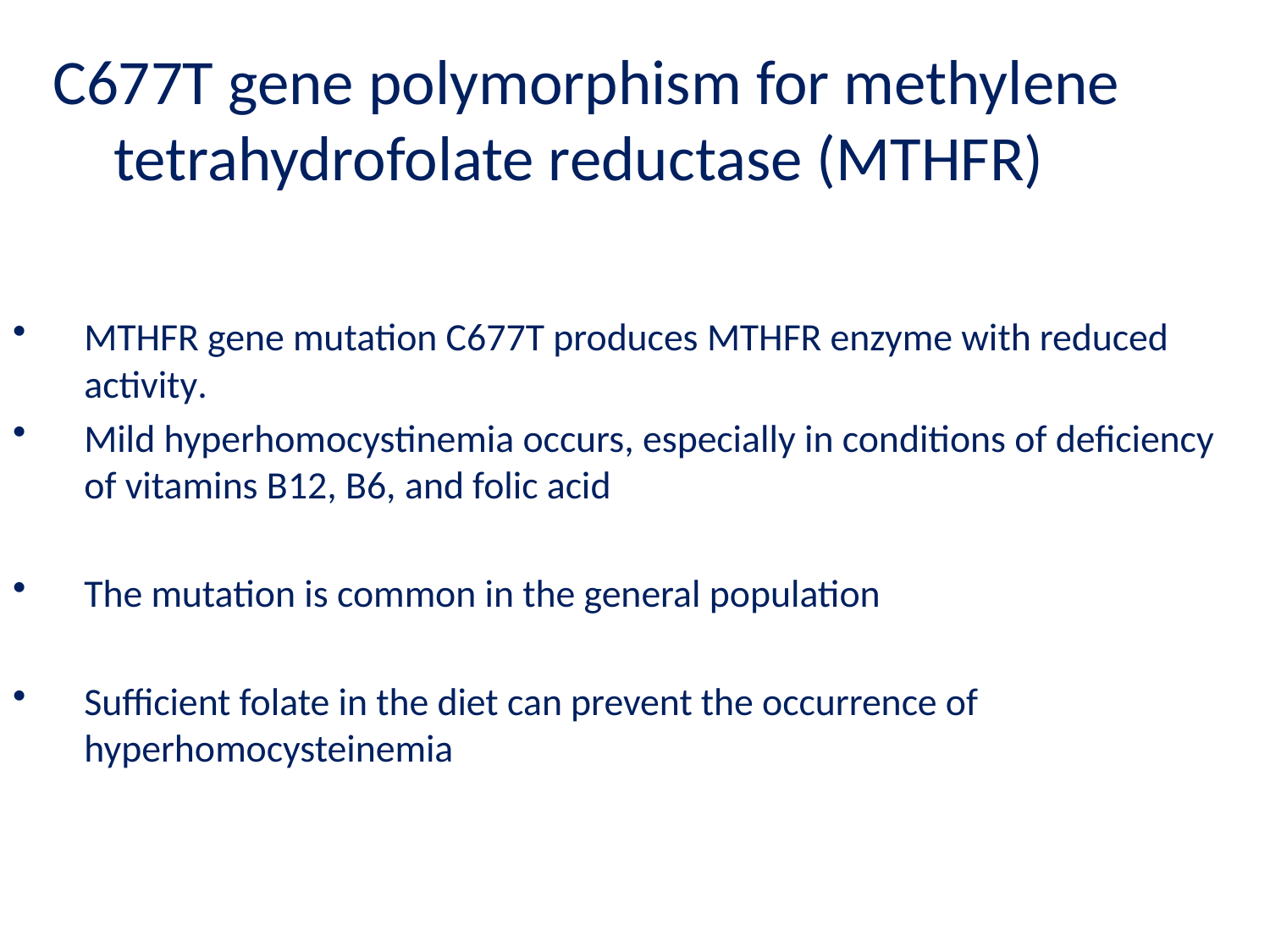

C677T gene polymorphism for methylene tetrahydrofolate reductase (MTHFR)
MTHFR gene mutation C677T produces MTHFR enzyme with reduced activity.
Mild hyperhomocystinemia occurs, especially in conditions of deficiency of vitamins B12, B6, and folic acid

The mutation is common in the general population

Sufficient folate in the diet can prevent the occurrence of hyperhomocysteinemia